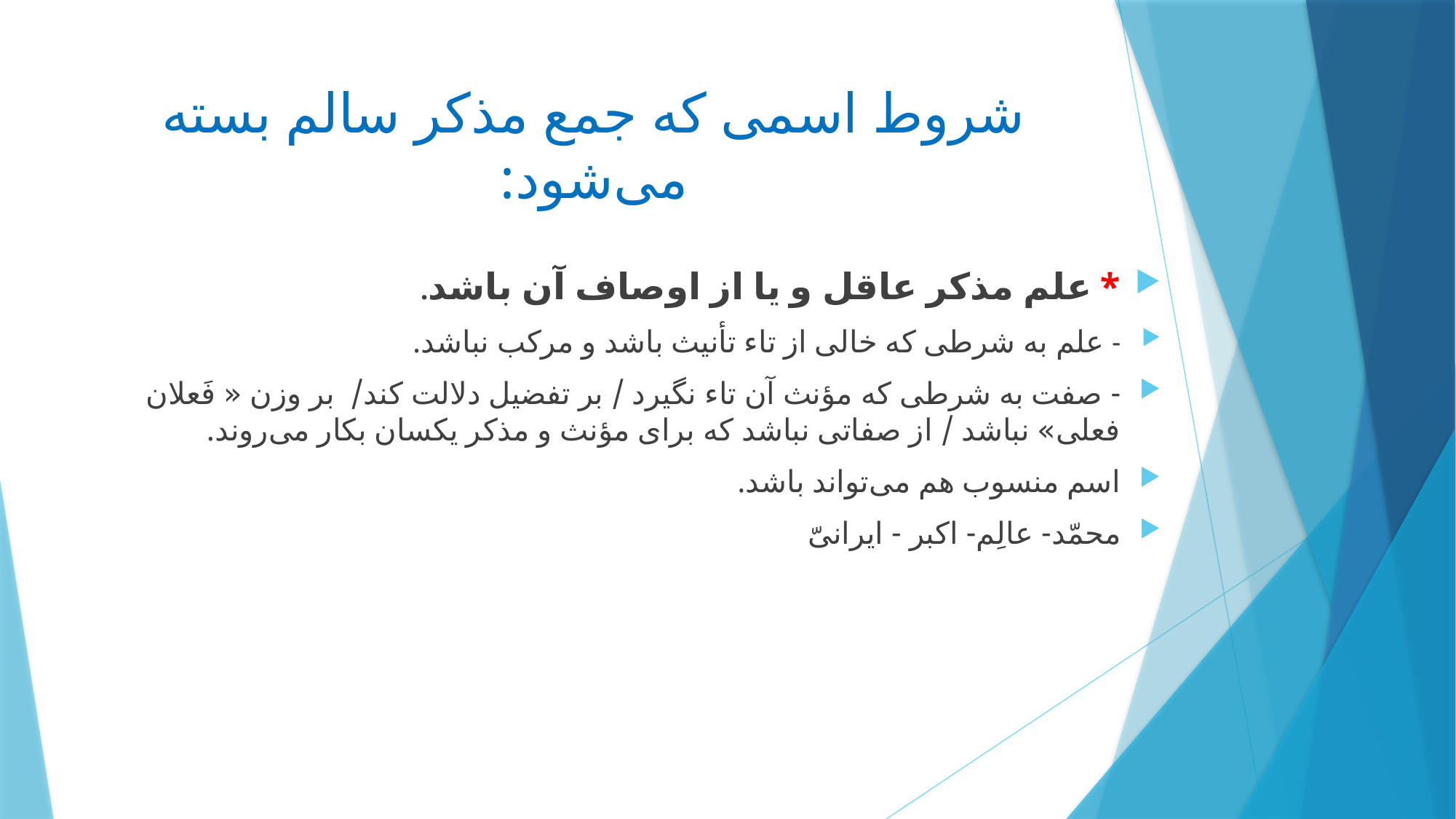

# شروط اسمی که جمع مذکر سالم بسته می‌شود:
* علم مذکر عاقل و یا از اوصاف آن باشد.
- علم به شرطی که خالی از تاء تأنیث باشد و مرکب نباشد.
- صفت به شرطی که مؤنث آن تاء نگیرد / بر تفضیل دلالت کند/  بر وزن « فَعلان فعلی» نباشد / از صفاتی نباشد که برای مؤنث و مذکر یکسان بکار می‌روند.
اسم منسوب هم می‌تواند باشد.
محمّد- عالِم- اکبر - ایرانیّ